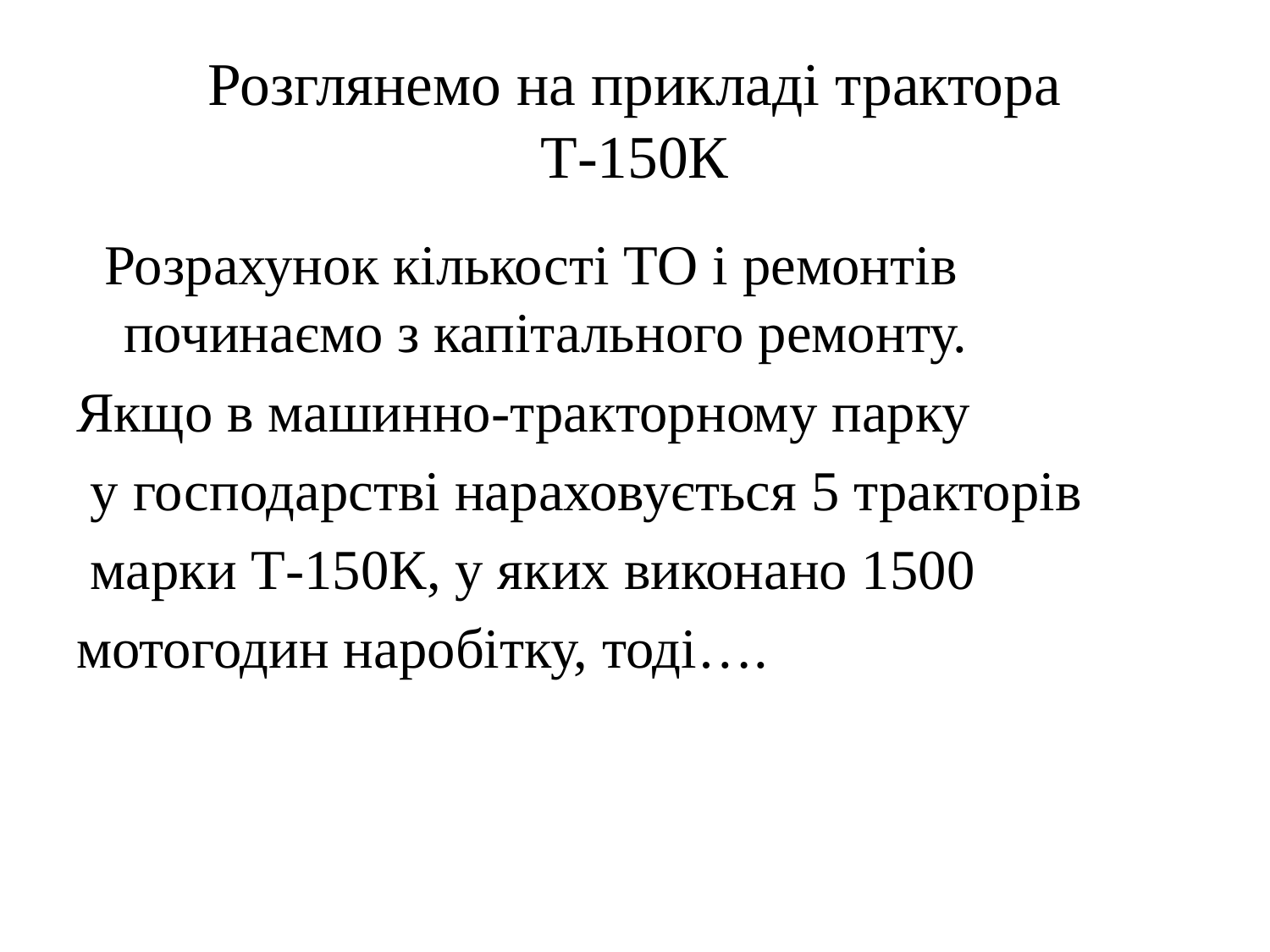

# Розглянемо на прикладі трактора Т-150К
  Розрахунок кількості ТО і ремонтів починаємо з капітального ремонту.
Якщо в машинно-тракторному парку
 у господарстві нараховується 5 тракторів
 марки Т-150К, у яких виконано 1500
мотогодин наробітку, тоді….